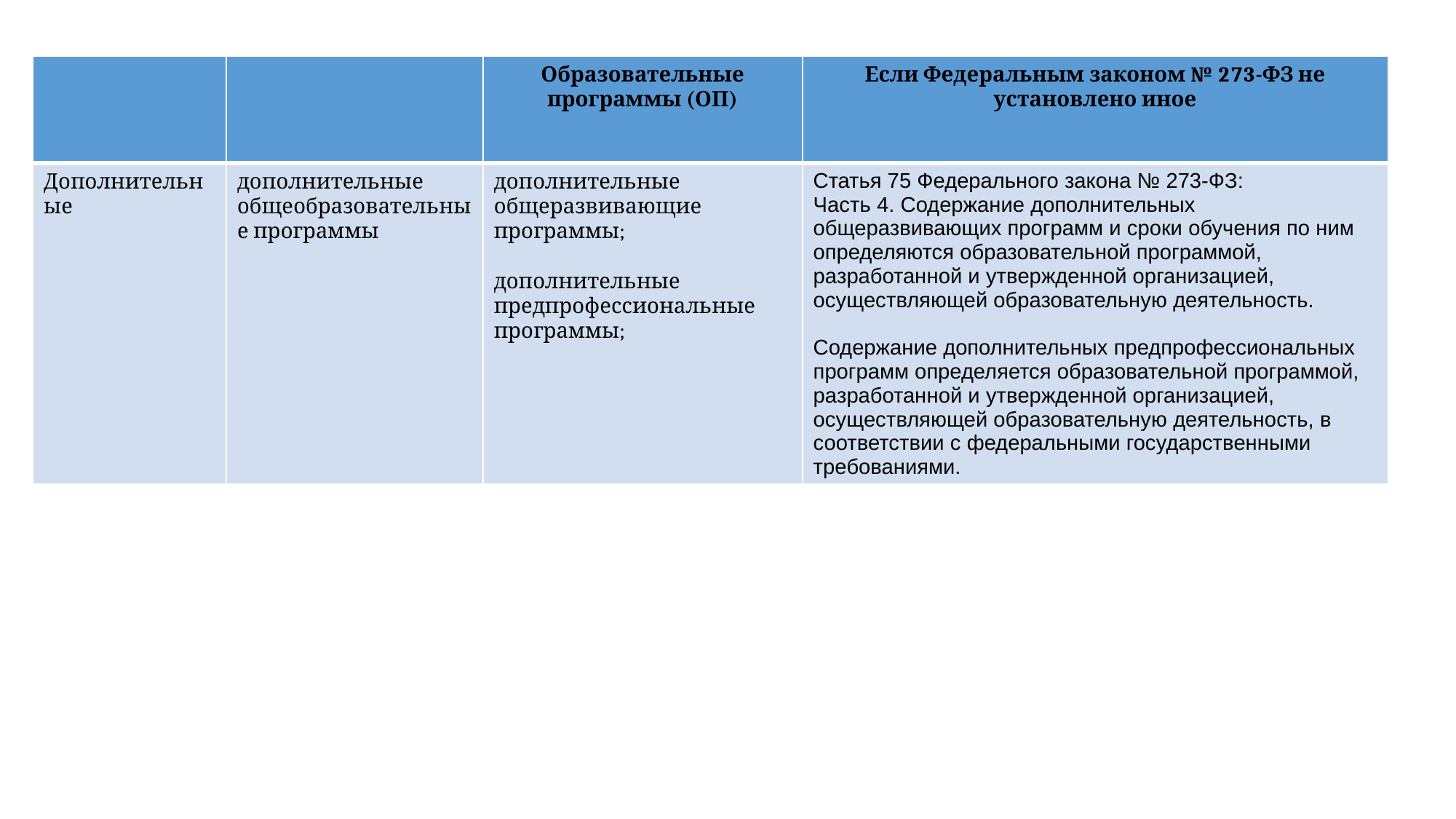

|  |  | Образовательные программы (ОП) | Если Федеральным законом № 273-ФЗ не установлено иное |
| --- | --- | --- | --- |
| Дополнительные | дополнительные общеобразовательные программы | дополнительные общеразвивающие программы; дополнительные предпрофессиональные программы; | Статья 75 Федерального закона № 273-ФЗ: Часть 4. Содержание дополнительных общеразвивающих программ и сроки обучения по ним определяются образовательной программой, разработанной и утвержденной организацией, осуществляющей образовательную деятельность. Содержание дополнительных предпрофессиональных программ определяется образовательной программой, разработанной и утвержденной организацией, осуществляющей образовательную деятельность, в соответствии с федеральными государственными требованиями. |